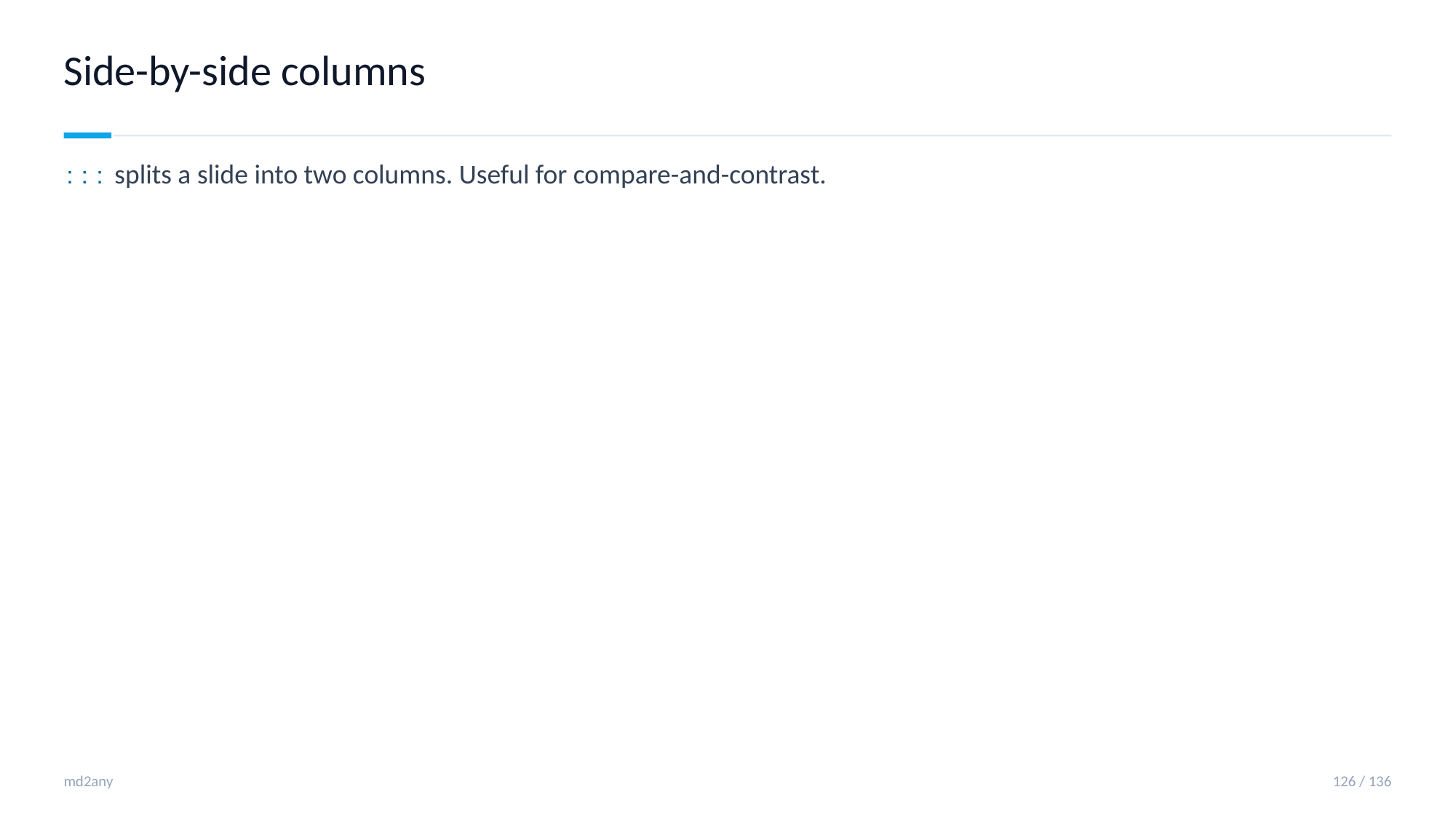

Side-by-side columns

::: splits a slide into two columns. Useful for compare-and-contrast.
md2any
126 / 136